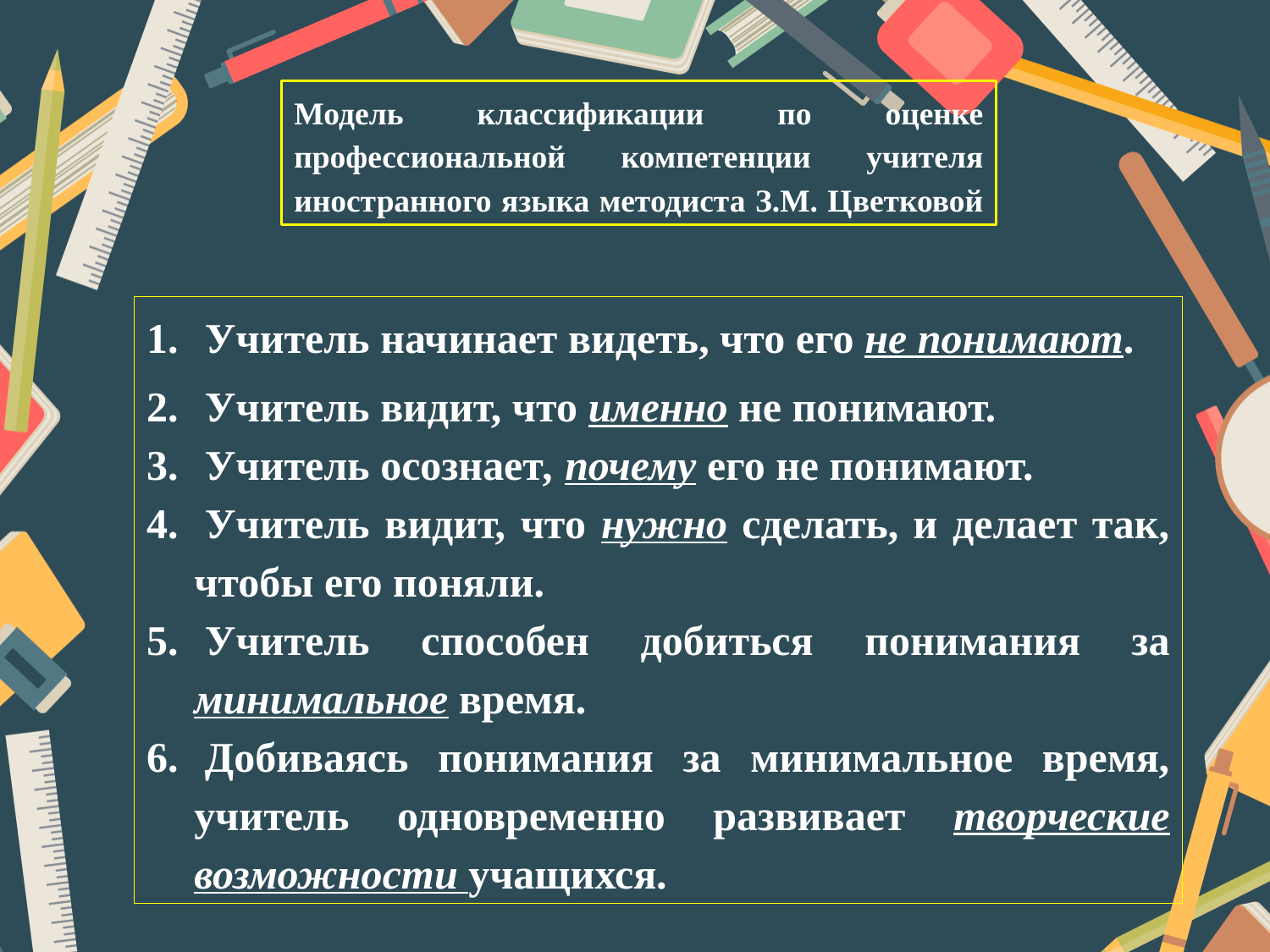

Модель классификации по оценке профессиональной компетенции учителя иностранного языка методиста З.М. Цветковой
 Учитель начинает видеть, что его не понимают.
 Учитель видит, что именно не понимают.
 Учитель осознает, почему его не понимают.
 Учитель видит, что нужно сделать, и делает так, чтобы его поняли.
 Учитель способен добиться понимания за минимальное время.
 Добиваясь понимания за минимальное время, учитель одновременно развивает творческие возможности учащихся.